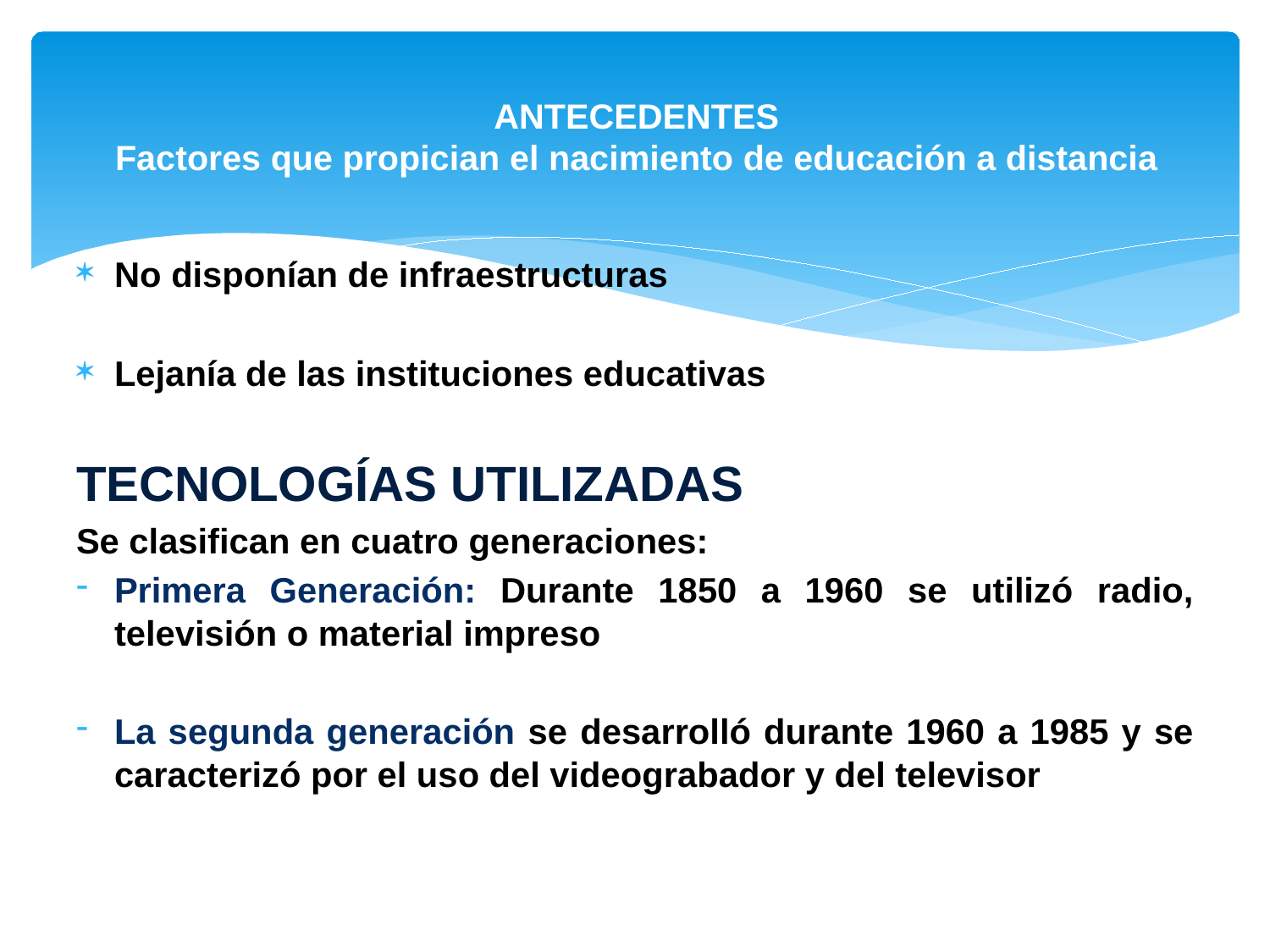

# ANTECEDENTES Factores que propician el nacimiento de educación a distancia

No disponían de infraestructuras

Lejanía de las instituciones educativas

TECNOLOGÍAS UTILIZADAS
Se clasifican en cuatro generaciones:
Primera Generación: Durante 1850 a 1960 se utilizó radio, televisión o material impreso

La segunda generación se desarrolló durante 1960 a 1985 y se caracterizó por el uso del videograbador y del televisor